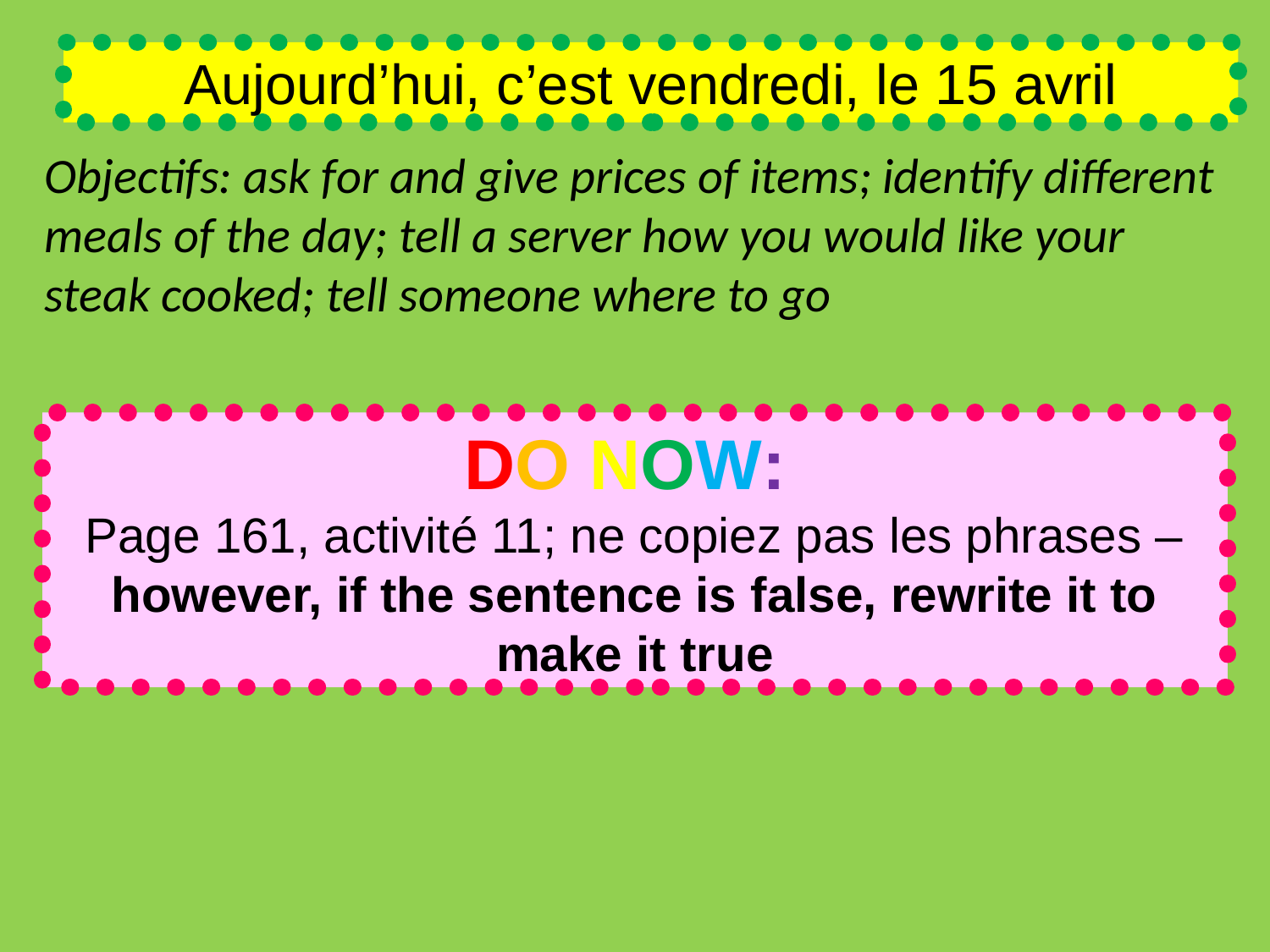

Aujourd’hui, c’est vendredi, le 15 avril
Objectifs: ask for and give prices of items; identify different meals of the day; tell a server how you would like your steak cooked; tell someone where to go
DO NOW:
Page 161, activité 11; ne copiez pas les phrases –however, if the sentence is false, rewrite it to make it true